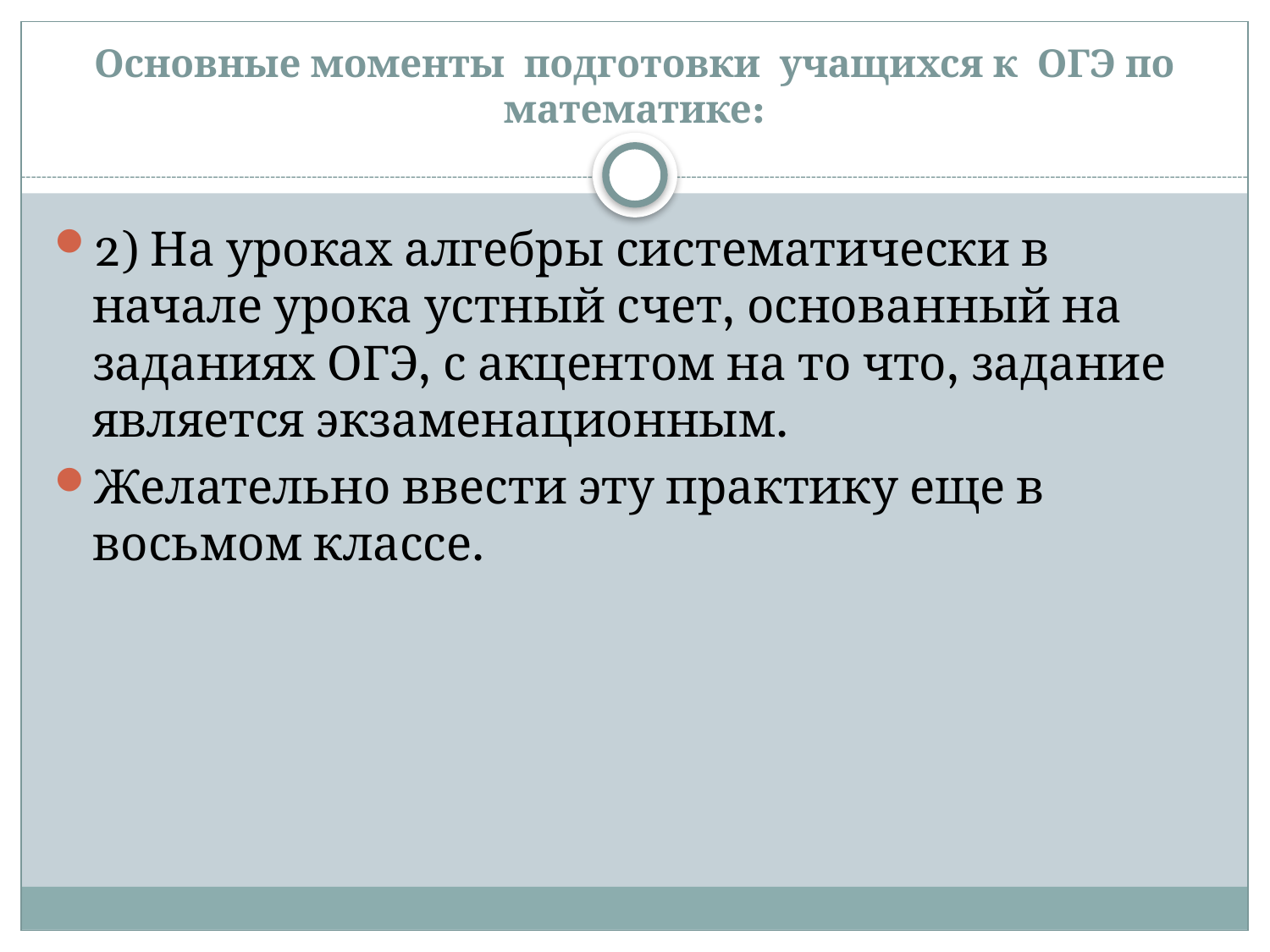

# Основные моменты  подготовки  учащихся к  ОГЭ по математике:
2) На уроках алгебры систематически в начале урока устный счет, основанный на заданиях ОГЭ, с акцентом на то что, задание является экзаменационным.
Желательно ввести эту практику еще в восьмом классе.